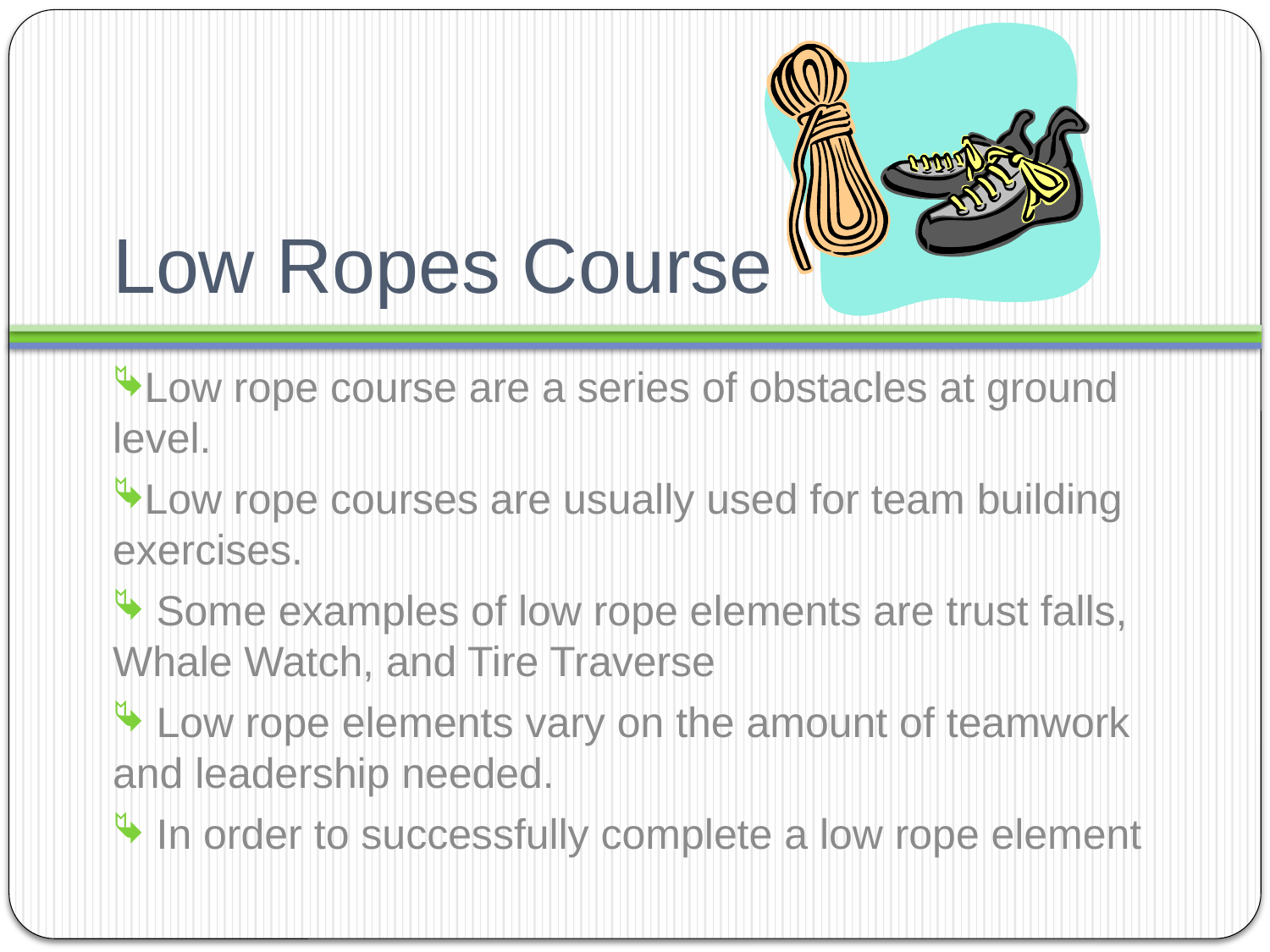

# Low Ropes Course
Low rope course are a series of obstacles at ground level.
Low rope courses are usually used for team building exercises.
 Some examples of low rope elements are trust falls, Whale Watch, and Tire Traverse
 Low rope elements vary on the amount of teamwork and leadership needed.
 In order to successfully complete a low rope element